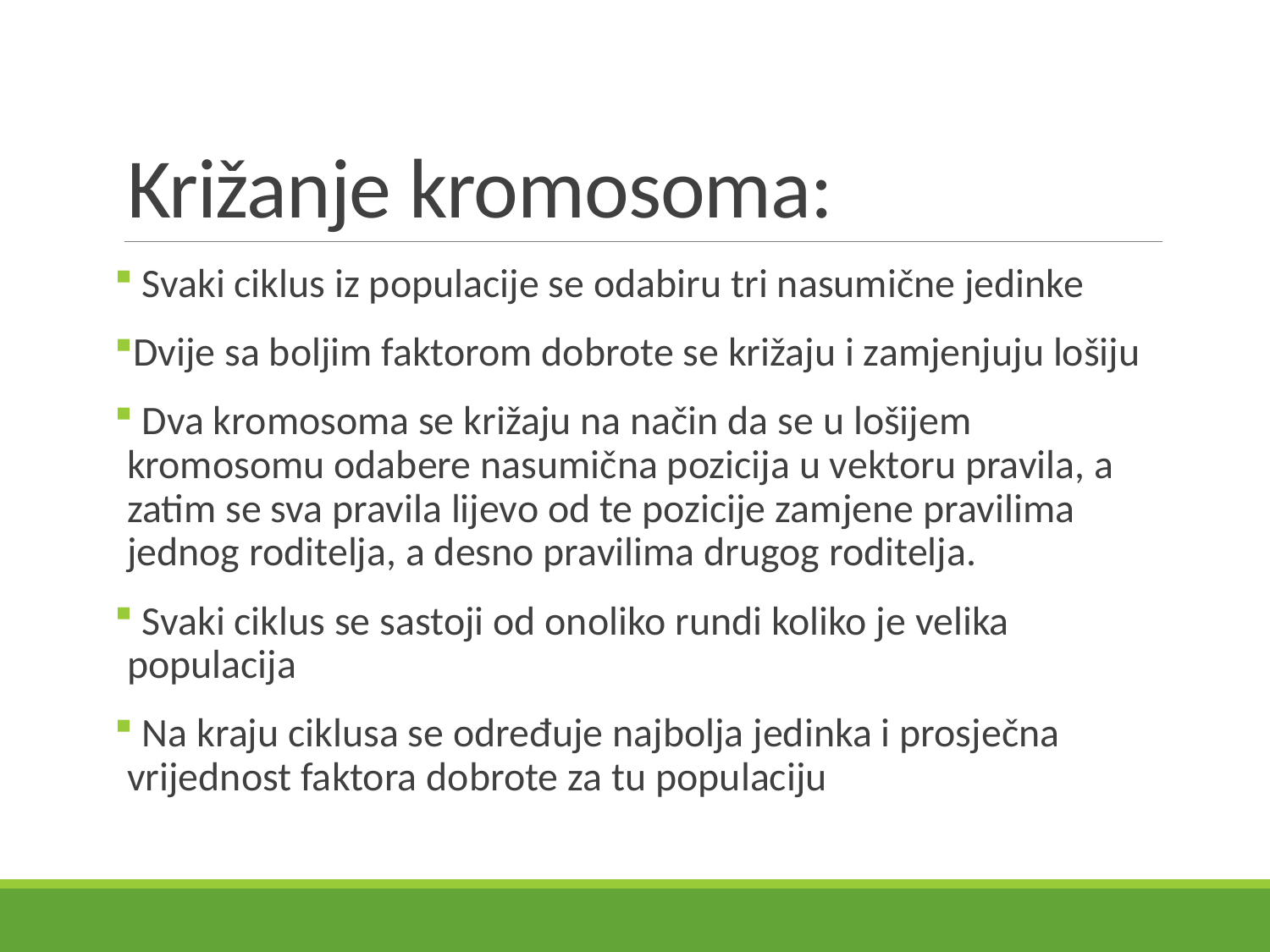

# Križanje kromosoma:
 Svaki ciklus iz populacije se odabiru tri nasumične jedinke
Dvije sa boljim faktorom dobrote se križaju i zamjenjuju lošiju
 Dva kromosoma se križaju na način da se u lošijem kromosomu odabere nasumična pozicija u vektoru pravila, a zatim se sva pravila lijevo od te pozicije zamjene pravilima jednog roditelja, a desno pravilima drugog roditelja.
 Svaki ciklus se sastoji od onoliko rundi koliko je velika populacija
 Na kraju ciklusa se određuje najbolja jedinka i prosječna vrijednost faktora dobrote za tu populaciju